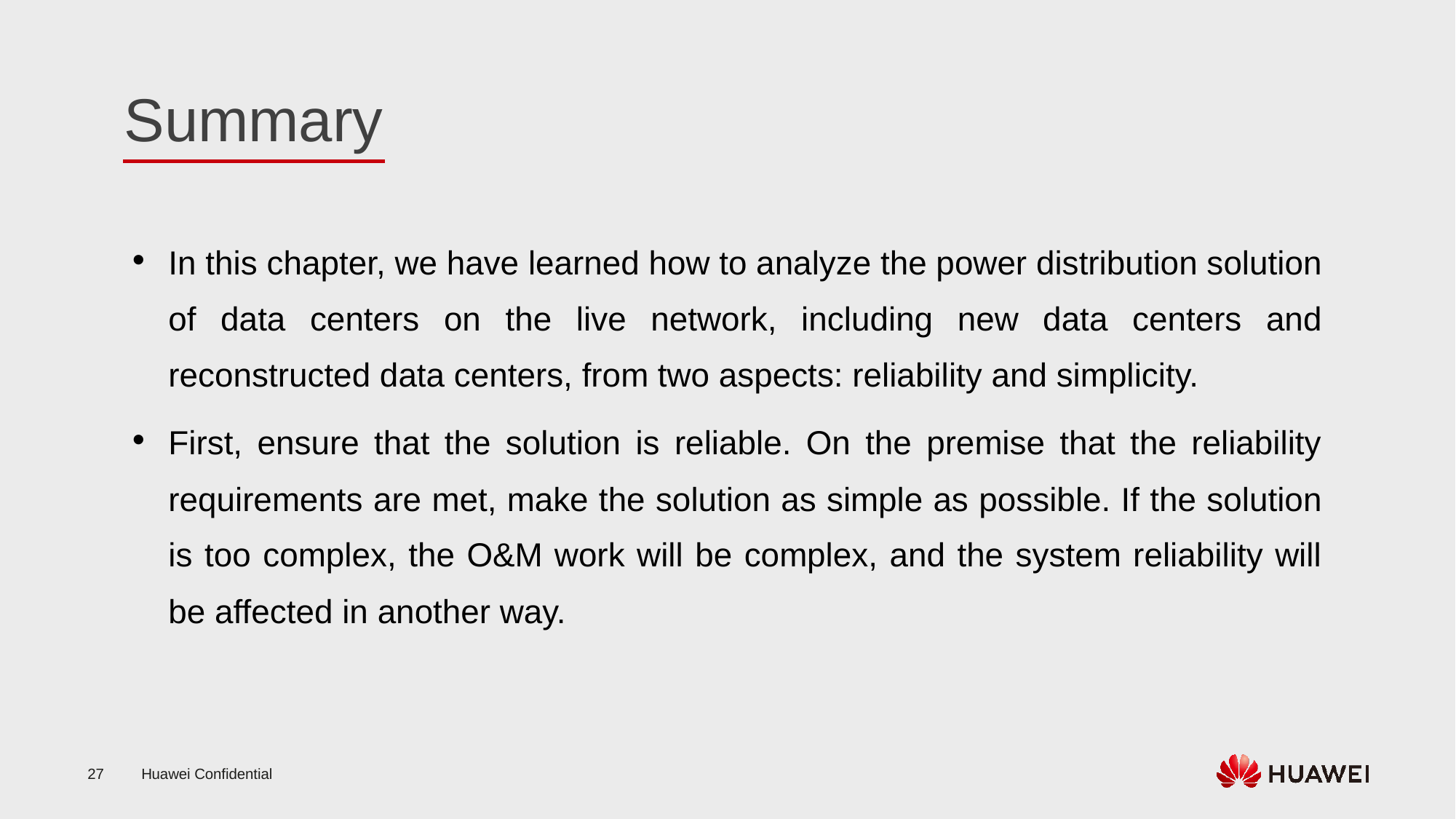

In this chapter, we have learned how to analyze the power distribution solution of data centers on the live network, including new data centers and reconstructed data centers, from two aspects: reliability and simplicity.
First, ensure that the solution is reliable. On the premise that the reliability requirements are met, make the solution as simple as possible. If the solution is too complex, the O&M work will be complex, and the system reliability will be affected in another way.